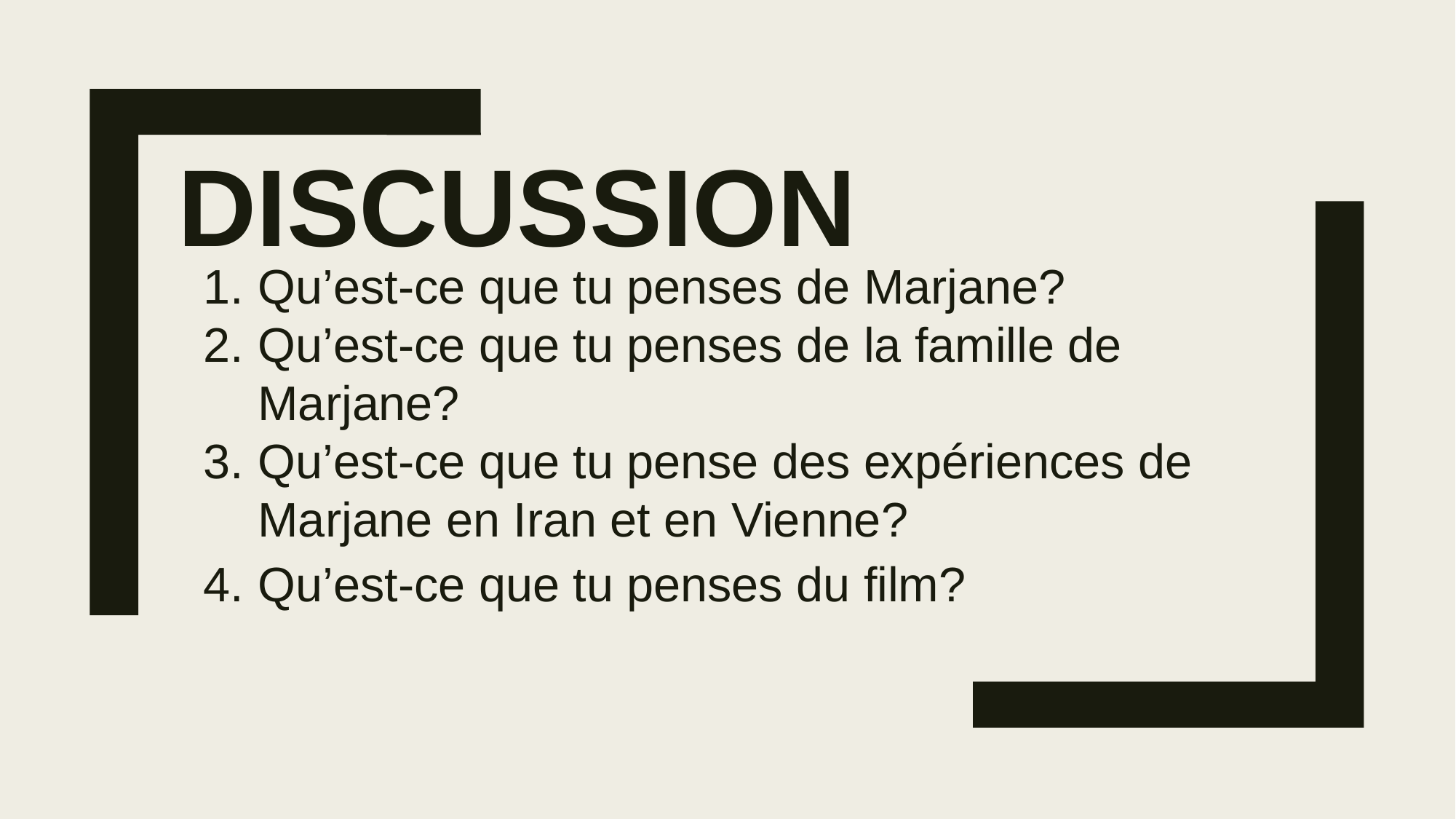

# Discussion
Qu’est-ce que tu penses de Marjane?
Qu’est-ce que tu penses de la famille de Marjane?
Qu’est-ce que tu pense des expériences de Marjane en Iran et en Vienne?
Qu’est-ce que tu penses du film?